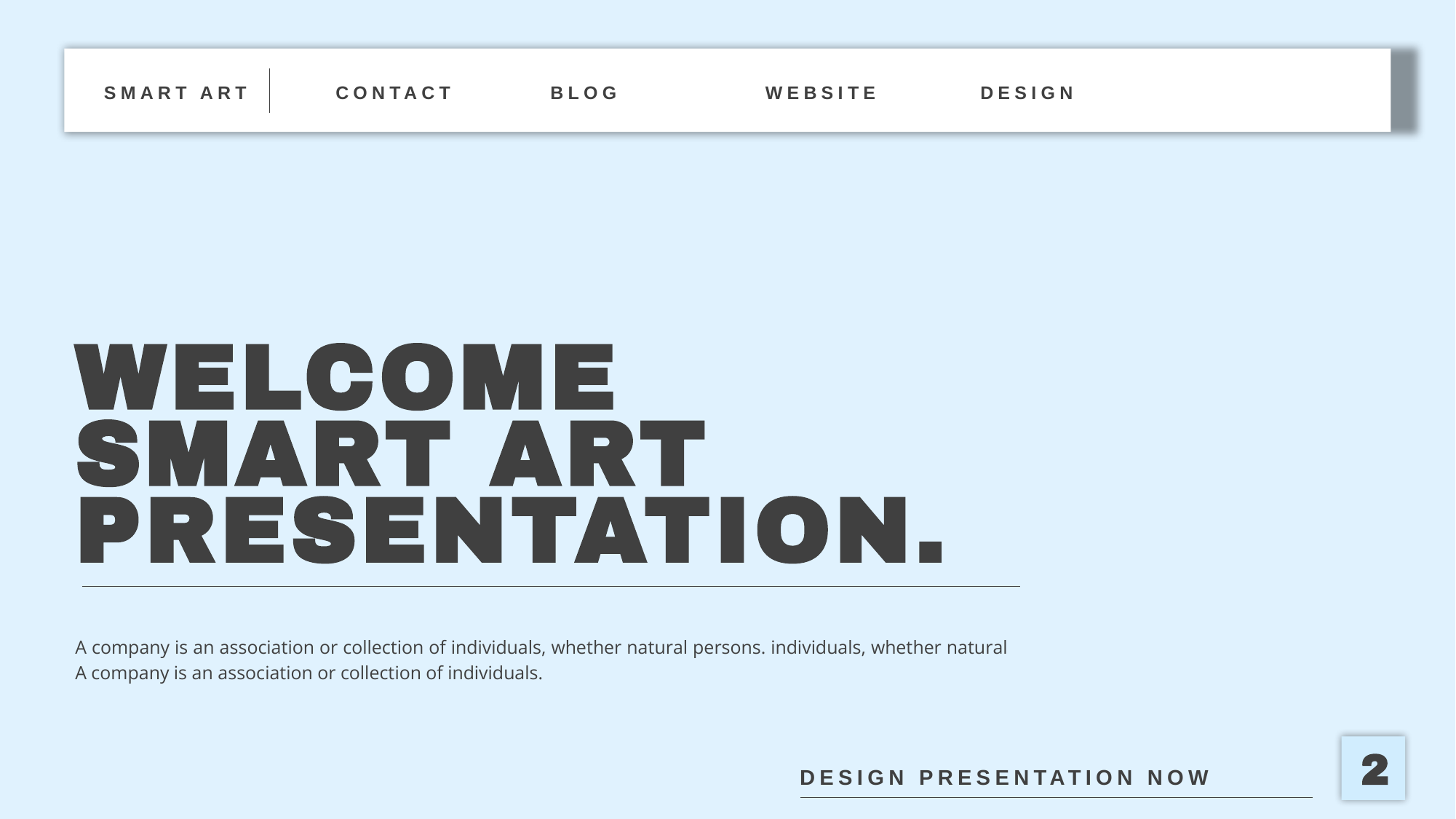

PRESENTATION.
SMART ART
WELCOME

SMART ART
CONTACT
BLOG
WEBSITE
DESIGN
REVIEW
A company is an association or collection of individuals, whether natural persons. individuals, whether natural A company is an association or collection of individuals.

2
DESIGN PRESENTATION NOW